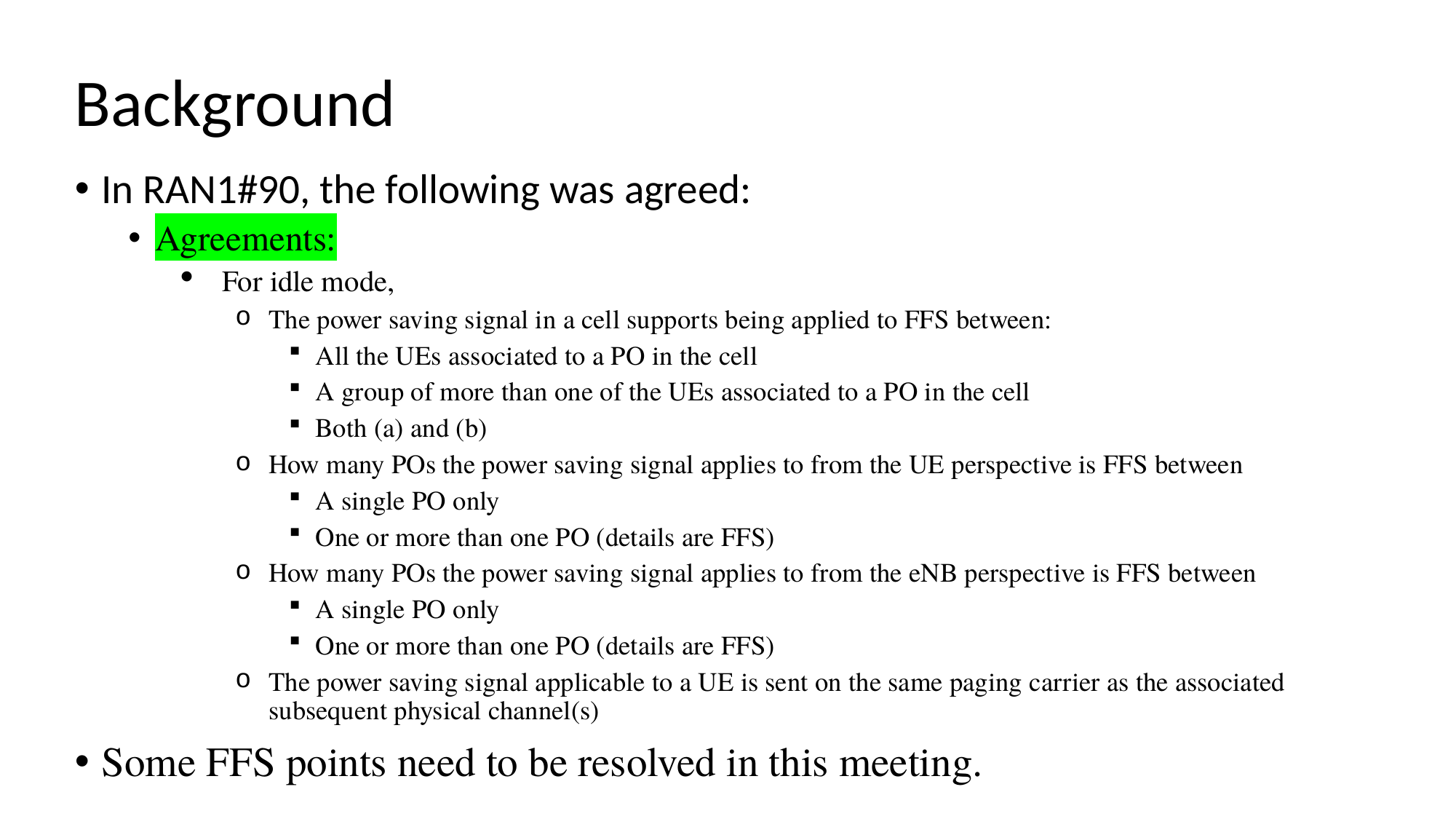

# Background
In RAN1#90, the following was agreed:
Agreements:
For idle mode,
The power saving signal in a cell supports being applied to FFS between:
All the UEs associated to a PO in the cell
A group of more than one of the UEs associated to a PO in the cell
Both (a) and (b)
How many POs the power saving signal applies to from the UE perspective is FFS between
A single PO only
One or more than one PO (details are FFS)
How many POs the power saving signal applies to from the eNB perspective is FFS between
A single PO only
One or more than one PO (details are FFS)
The power saving signal applicable to a UE is sent on the same paging carrier as the associated subsequent physical channel(s)
Some FFS points need to be resolved in this meeting.